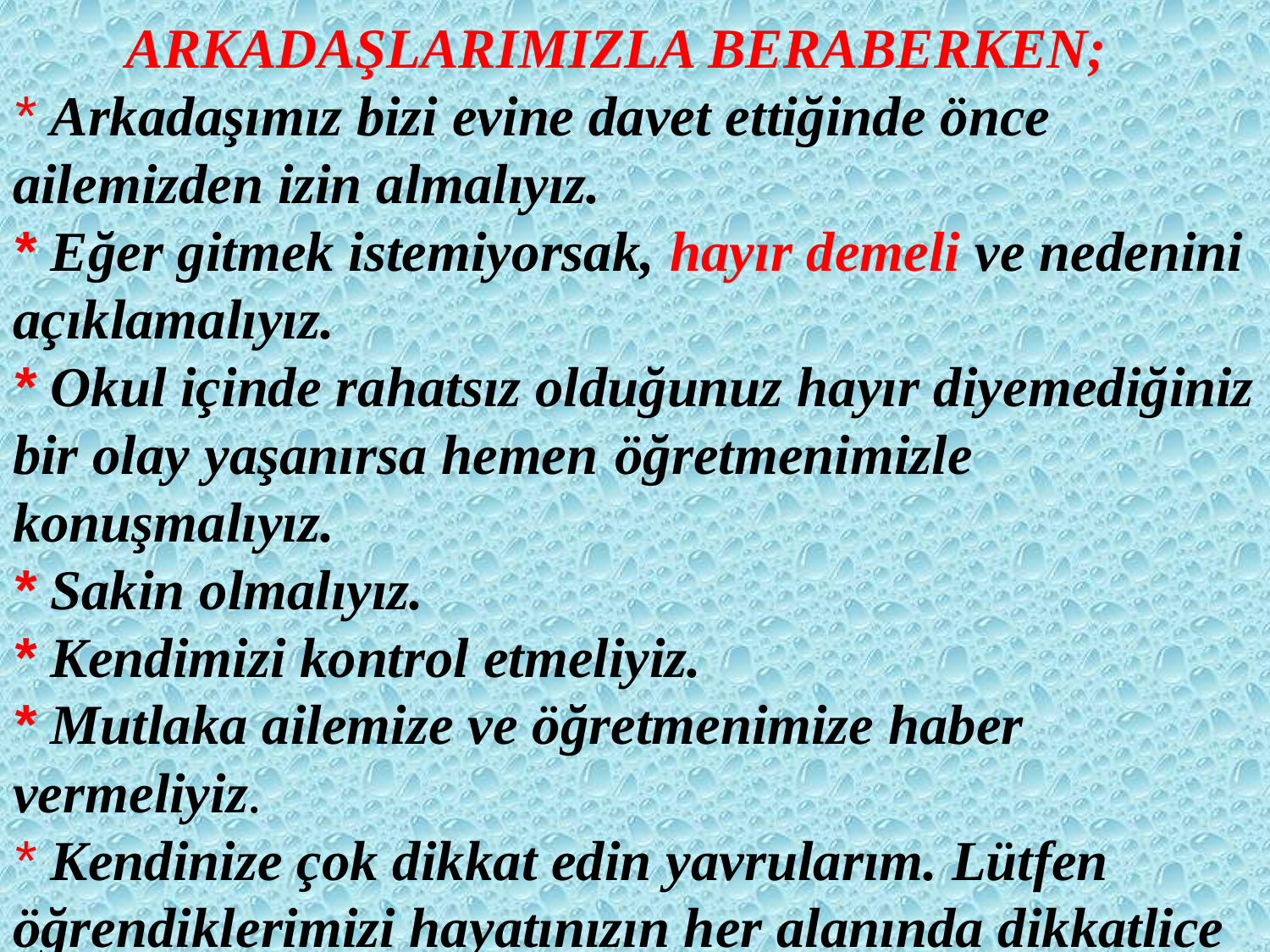

ARKADAŞLARIMIZLA BERABERKEN;
* Arkadaşımız bizi evine davet ettiğinde önce
ailemizden izin almalıyız.
* Eğer gitmek istemiyorsak, hayır demeli ve nedenini açıklamalıyız.
* Okul içinde rahatsız olduğunuz hayır diyemediğiniz bir olay yaşanırsa hemen öğretmenimizle konuşmalıyız.
* Sakin olmalıyız.
* Kendimizi kontrol etmeliyiz.
* Mutlaka ailemize ve öğretmenimize haber vermeliyiz.
* Kendinize çok dikkat edin yavrularım. Lütfen öğrendiklerimizi hayatınızın her alanında dikkatlice uygulayın.